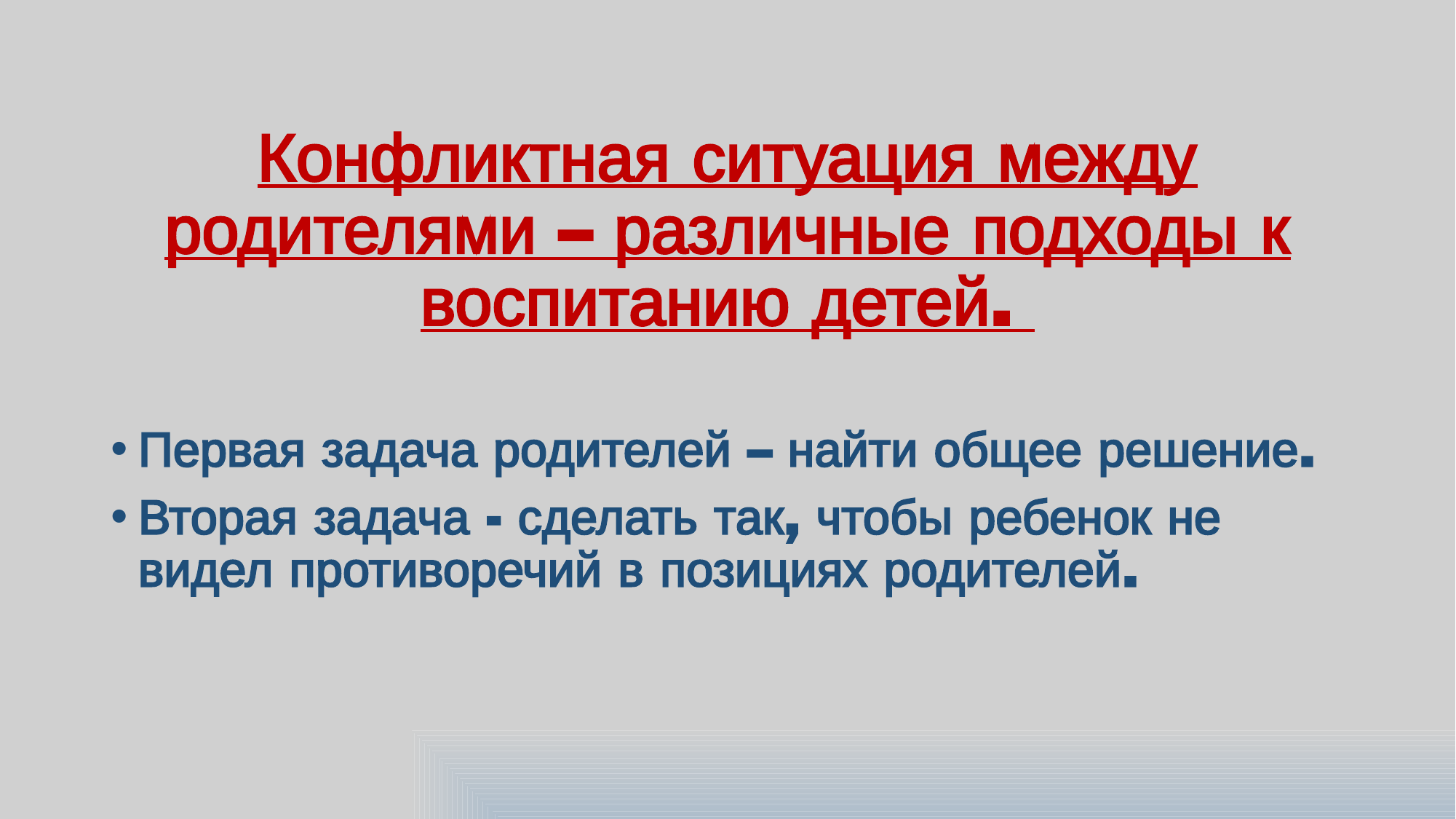

# Конфликтная ситуация между родителями – различные подходы к воспитанию детей.
Первая задача родителей – найти общее решение.
Вторая задача - сделать так, чтобы ребенок не видел противоречий в позициях родителей.